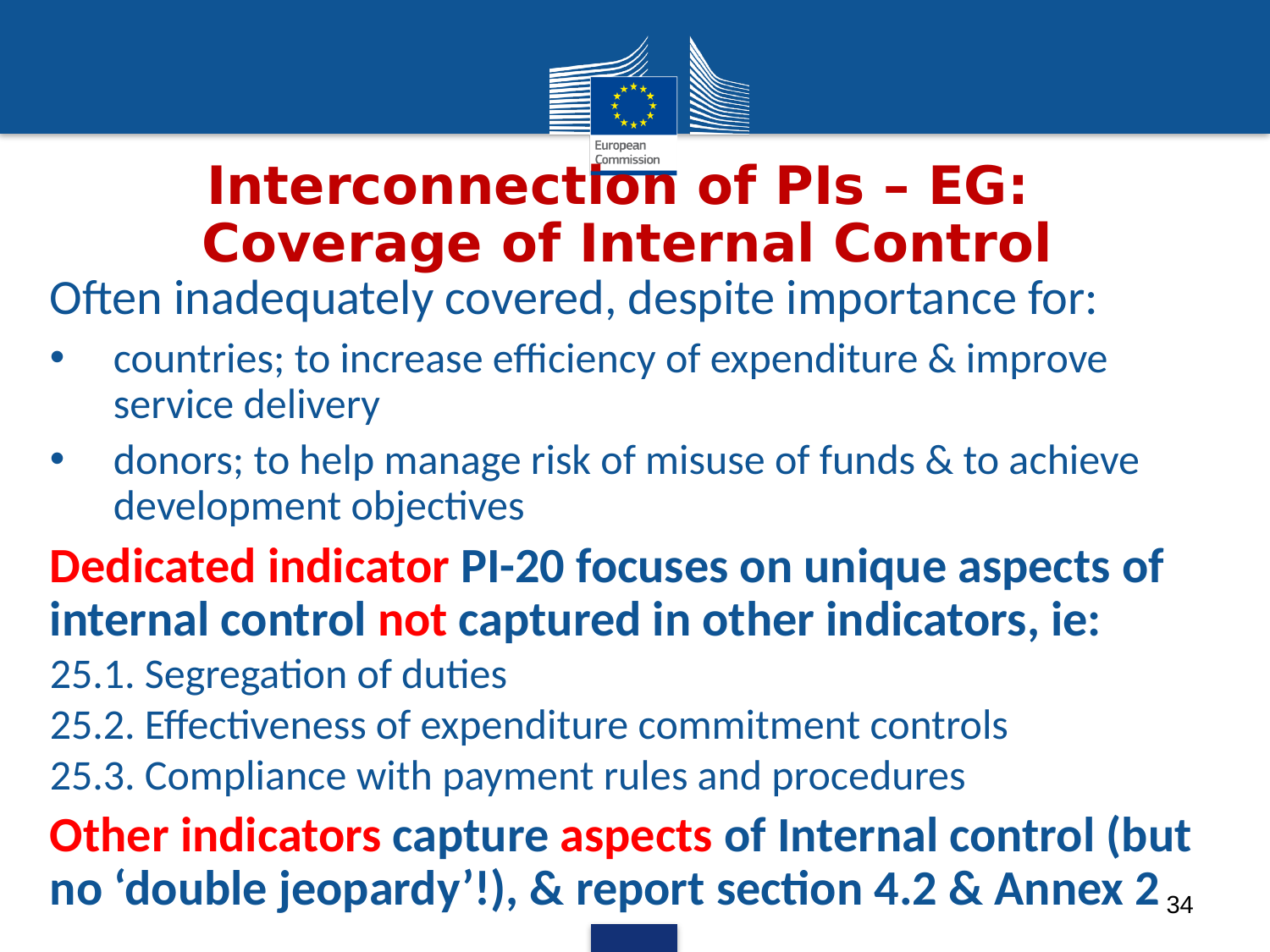

Interconnection of PIs – EG:
Coverage of Internal Control
Often inadequately covered, despite importance for:
countries; to increase efficiency of expenditure & improve service delivery
donors; to help manage risk of misuse of funds & to achieve development objectives
Dedicated indicator PI-20 focuses on unique aspects of internal control not captured in other indicators, ie:
25.1. Segregation of duties
25.2. Effectiveness of expenditure commitment controls
25.3. Compliance with payment rules and procedures
Other indicators capture aspects of Internal control (but no ‘double jeopardy’!), & report section 4.2 & Annex 2

34